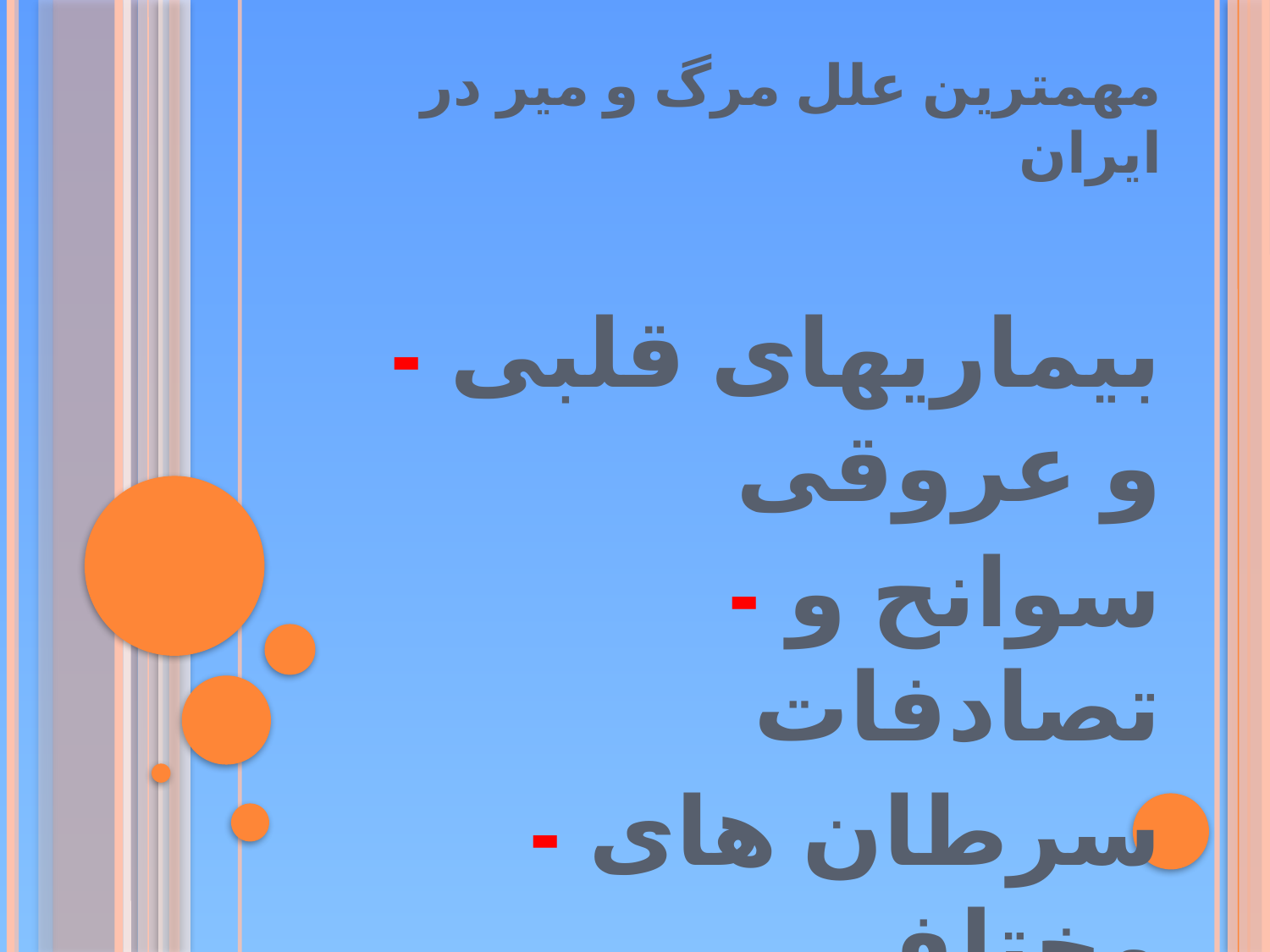

# مهمترین علل مرگ و میر در ایران
- بیماریهای قلبی و عروقی
- سوانح و تصادفات
- سرطان های مختلف